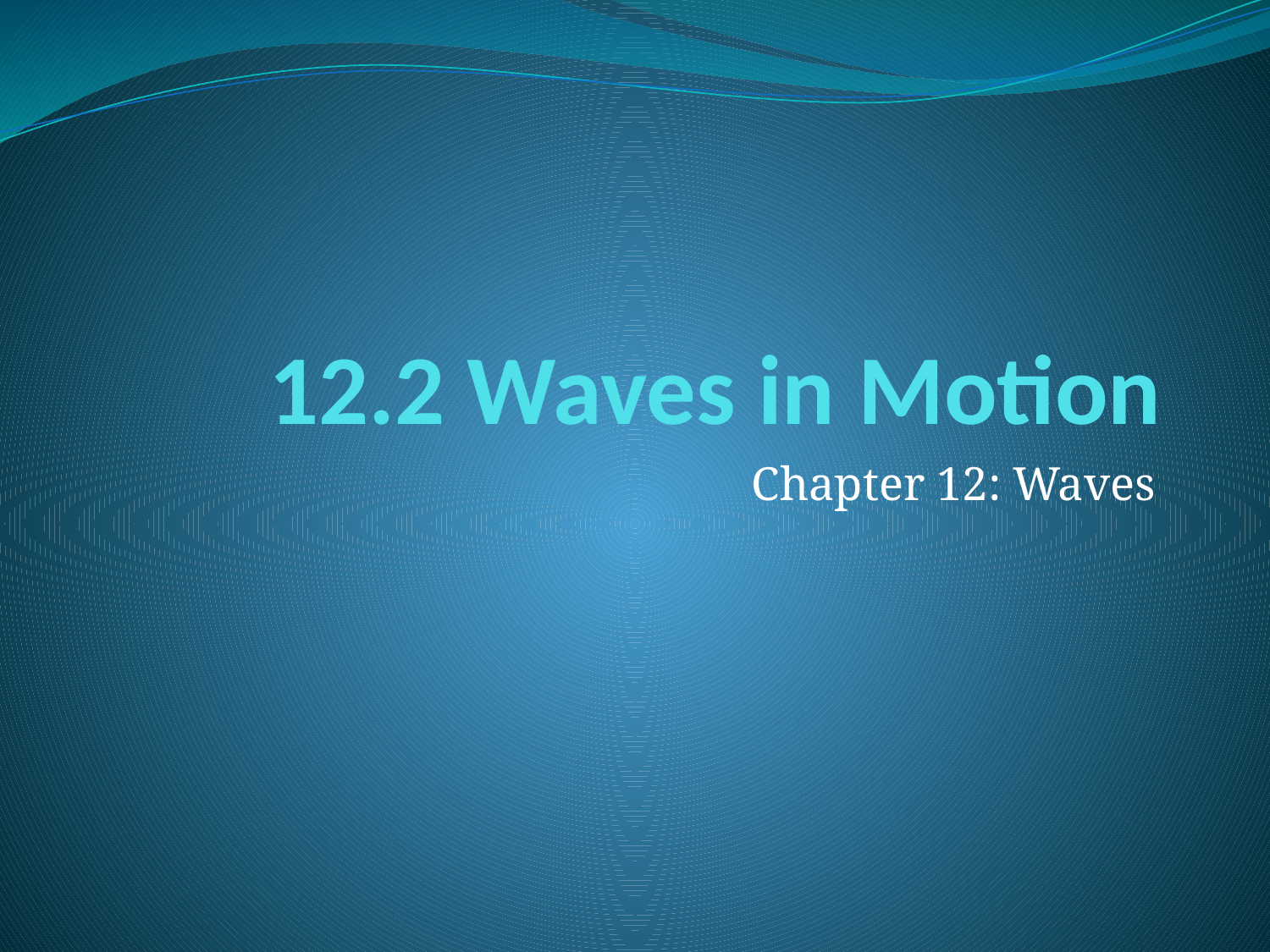

# 12.2 Waves in Motion
Chapter 12: Waves